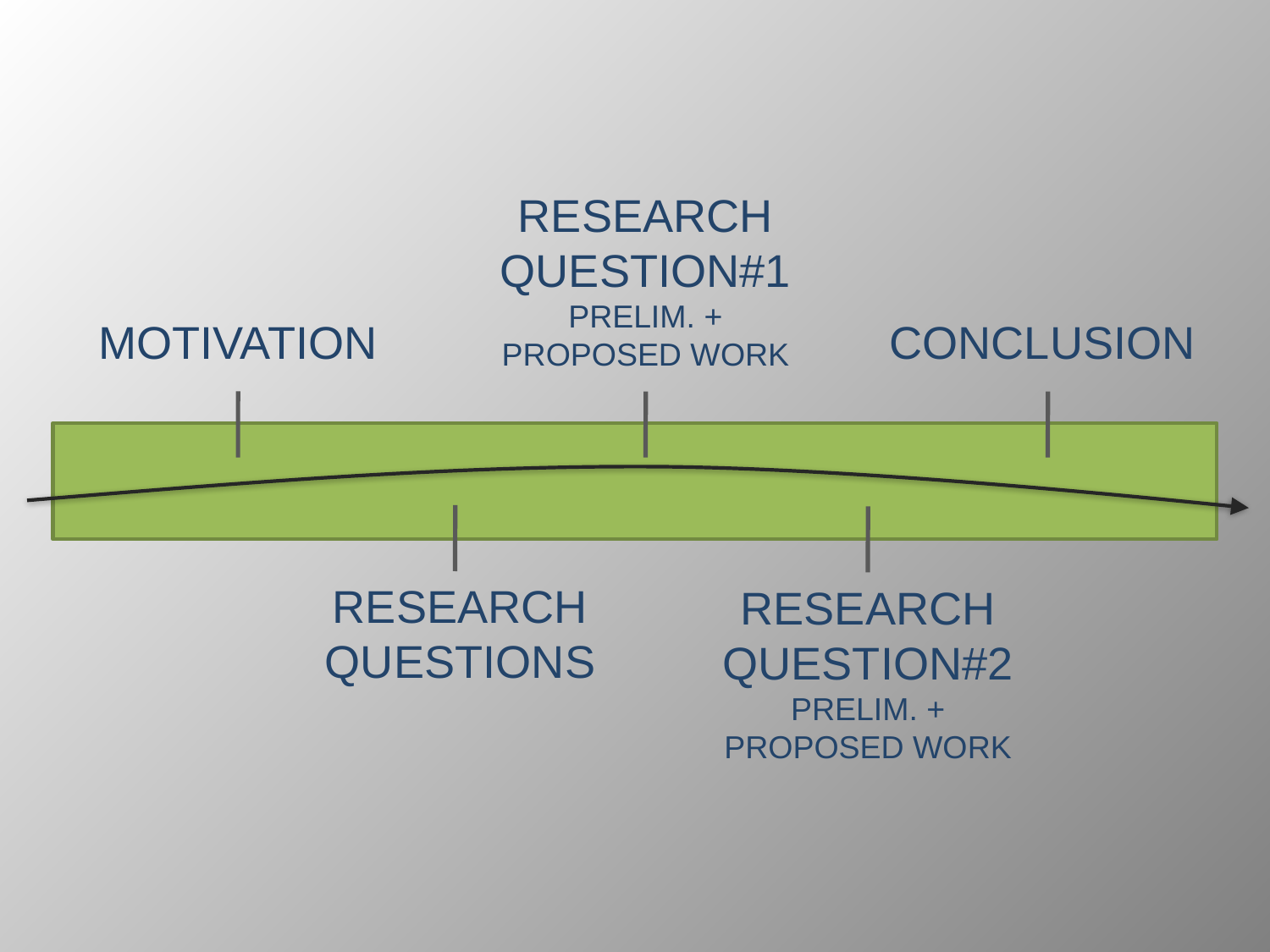

Research
Question#1
Prelim. + proposed work
motivation
conclusion

Research questions
Research
Question#2
Prelim. + proposed work